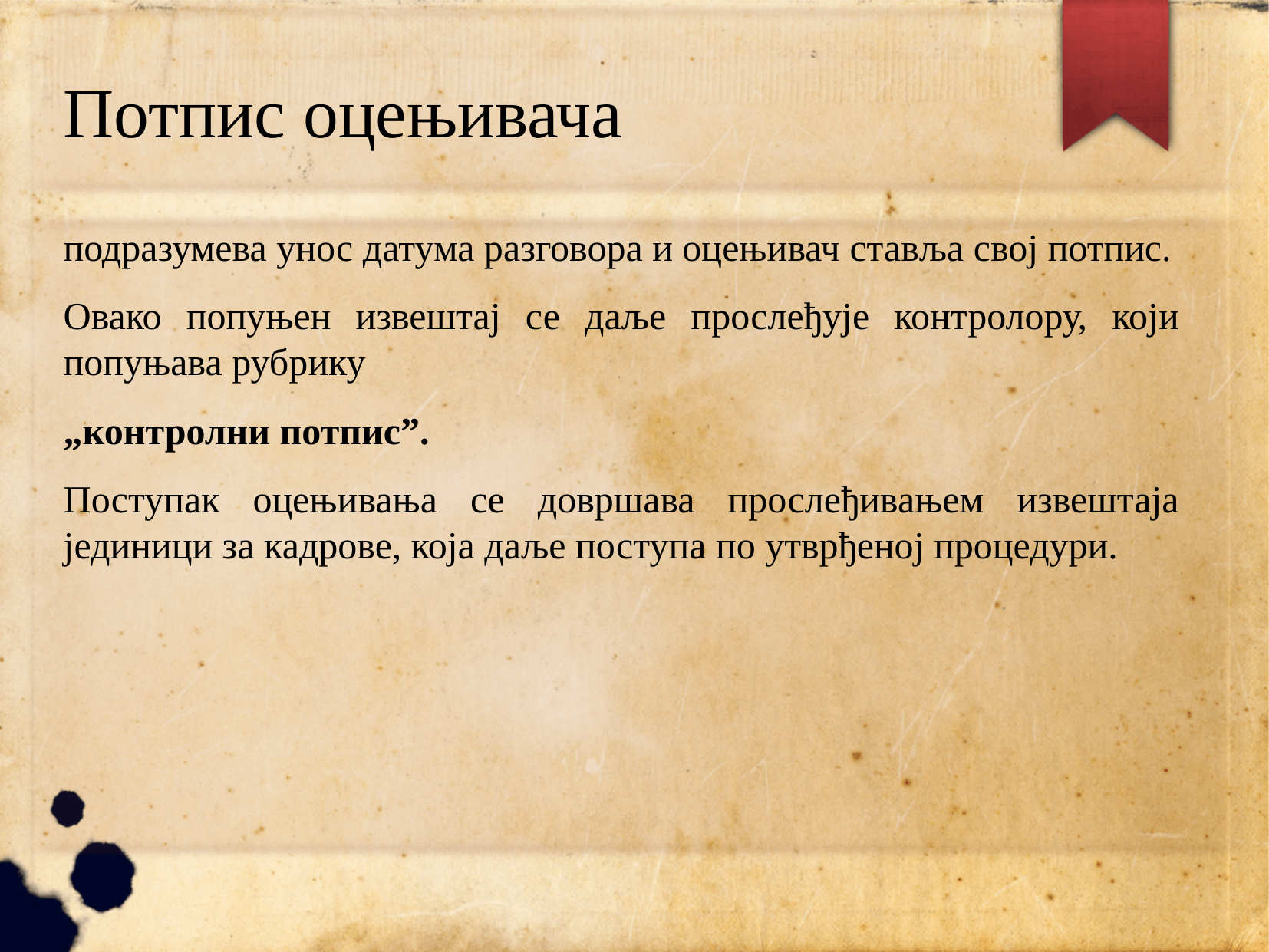

# Потпис оцењивача
подразумева унос датума разговора и оцењивач ставља свој потпис.
Овако попуњен извештај се даље прослеђује контролору, који попуњава рубрику
„контролни потпис”.
Поступак оцењивања се довршава прослеђивањем извештаја јединици за кадрове, која даље поступа по утврђеној процедури.